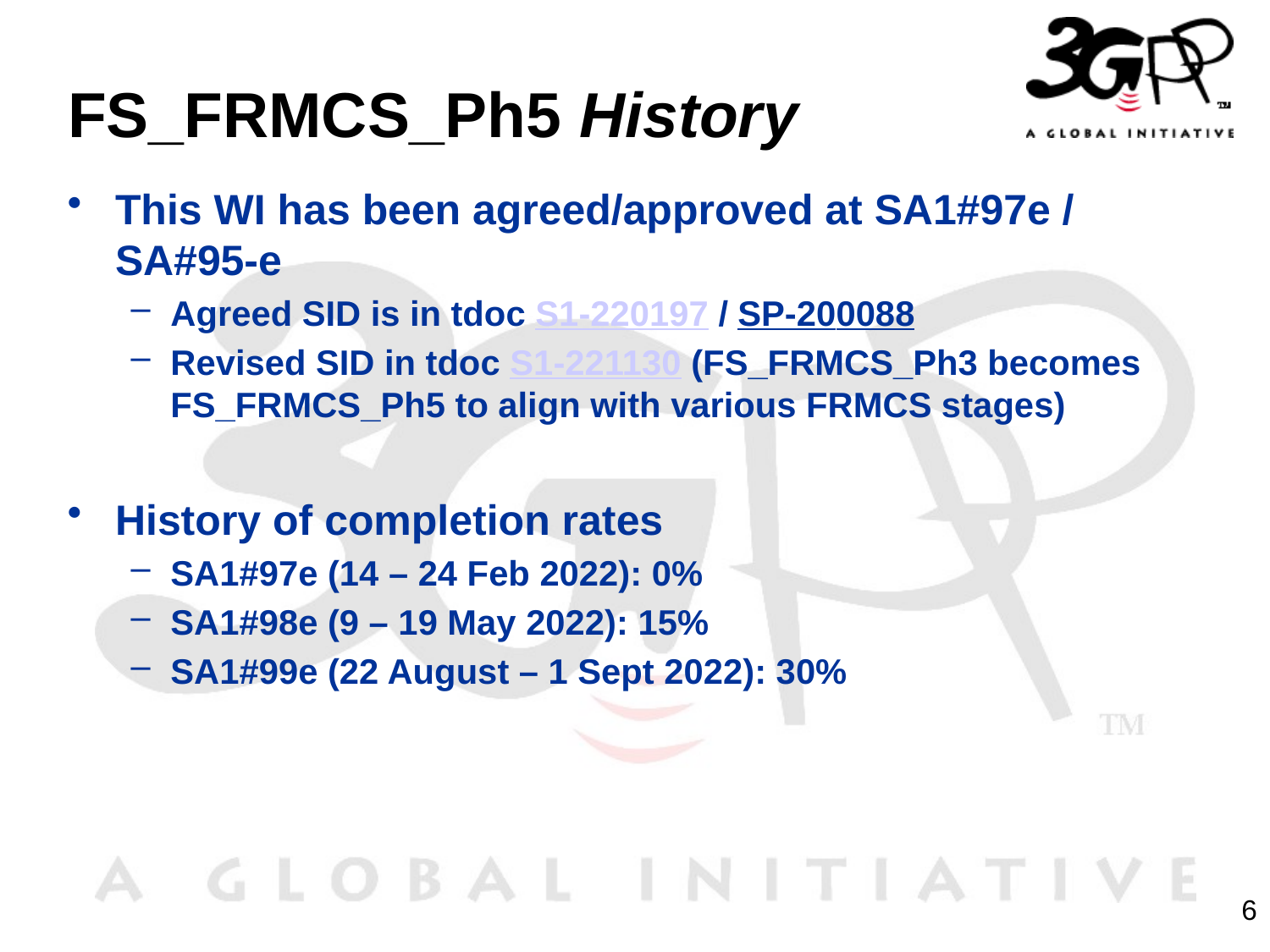

# FS_FRMCS_Ph5 History
This WI has been agreed/approved at SA1#97e / SA#95-e
Agreed SID is in tdoc S1-220197 / SP-200088
Revised SID in tdoc S1-221130 (FS_FRMCS_Ph3 becomes FS_FRMCS_Ph5 to align with various FRMCS stages)

History of completion rates
SA1#97e (14 – 24 Feb 2022): 0%
SA1#98e (9 – 19 May 2022): 15%
SA1#99e (22 August – 1 Sept 2022): 30%

6